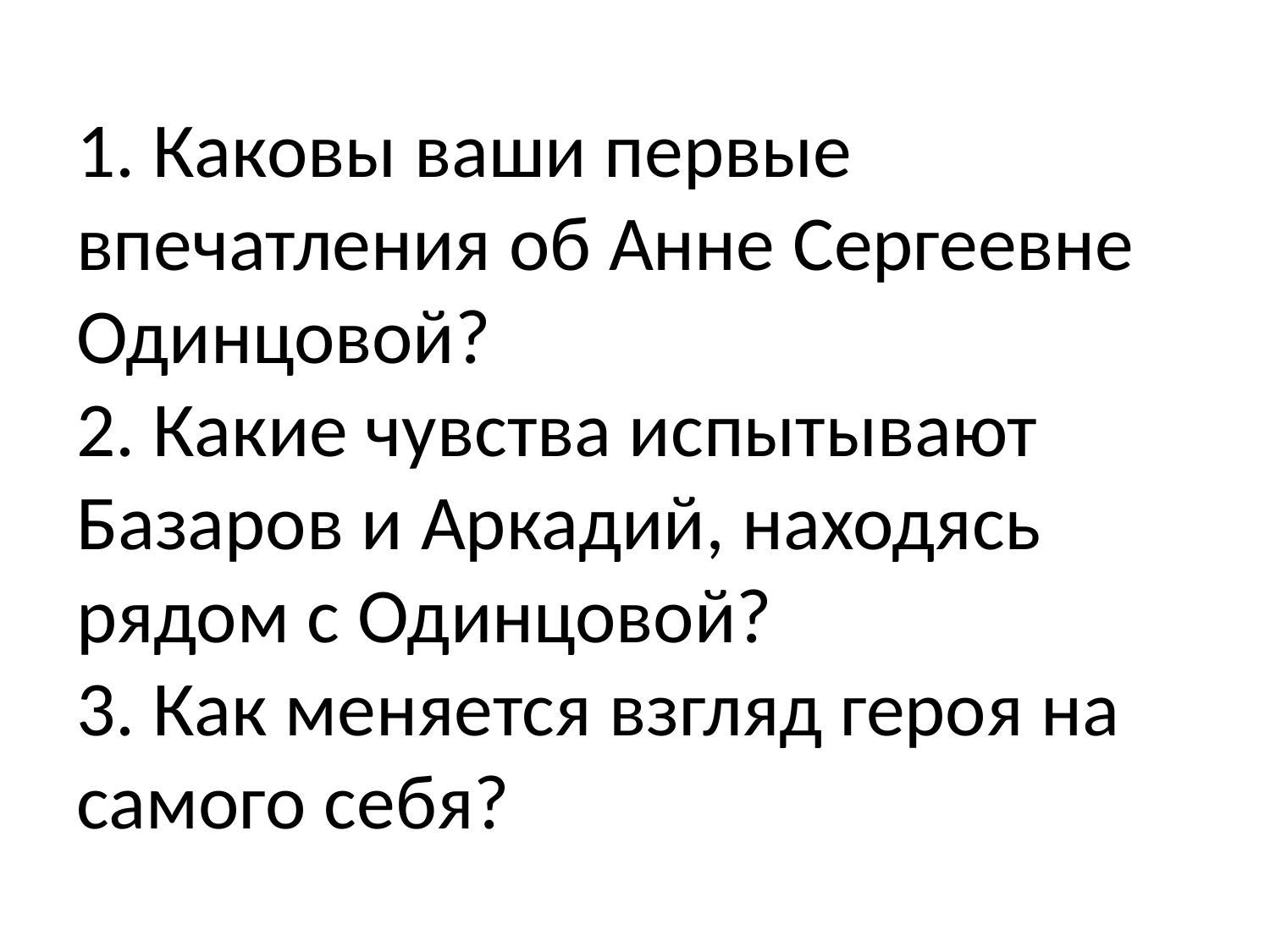

# 1. Каковы ваши первые впечатления об Анне Сергеевне Одинцовой? 2. Какие чувства испытывают Базаров и Аркадий, находясь рядом с Одинцовой? 3. Как меняется взгляд героя на самого себя?